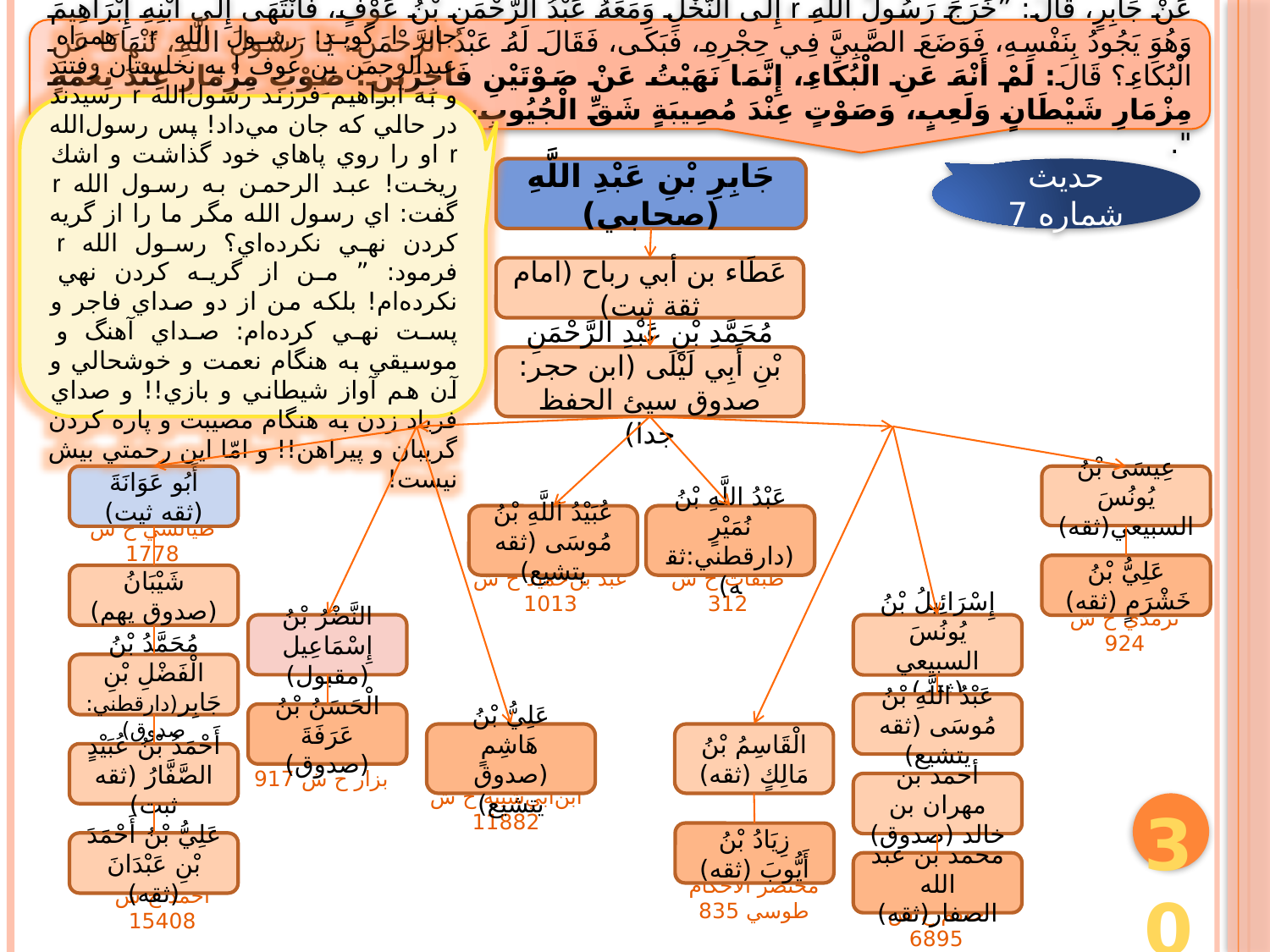

عَنْ جَابِرٍ، قَالَ: ”خَرَجَ رَسُولُ اللَّهِ r إِلَى النَّخْلِ وَمَعَهُ عَبْدُ الرَّحْمَنِ بْنُ عَوْفٍ، فَانْتَهَى إِلَى ابْنِهِ إِبْرَاهِيمَ وَهُوَ يَجُودُ بِنَفْسِهِ، فَوَضَعَ الصَّبِيَّ فِي حِجْرِهِ، فَبَكَى، فَقَالَ لَهُ عَبْدُ الرَّحْمَنِ: يَا رَسُولَ اللَّهِ، تَنْهَانَا عَنِ الْبُكَاءِ؟ قَالَ: لَمْ أَنْهَ عَنِ الْبُكَاءِ، إِنَّمَا نَهَيْتُ عَنْ صَوْتَيْنِ فَاجِرَيْنِ: صَوْتِ مِزْمَارٍ عِنْدَ نِعْمَةٍ مِزْمَارِ شَيْطَانٍ وَلَعِبٍ، وَصَوْتٍ عِنْدَ مُصِيبَةٍ شَقِّ الْجُيُوبِ، وَرَنَّةِ شَيْطَانٍ، وَإِنَّمَا هَذِهِ رَحْمَةٌ ".
جابر ا گويد: رسول الله r  همراه عبدالرحمن بن عوف ا به نخلستان رفتند و به ابراهيم فرزند رسول‌الله r رسيدند در حالي كه جان مي‌داد! پس رسول‌الله r او را روي پاهاي خود گذاشت و اشك ريخت! عبد الرحمن به رسول الله r گفت: اي رسول الله مگر ما را از گريه كردن نهي نكرده‌اي؟ رسول الله r فرمود: ” من از گريه كردن نهي نكرده‌ام! بلكه من از دو صداي فاجر و پست نهي كرده‌ام: صداي آهنگ و موسيقي به هنگام نعمت و خوشحالي و آن هم آواز شيطاني و بازي!! و صداي فرياد زدن به هنگام مصيبت و پاره كردن گريبان و پيراهن!! و امّا اين رحمتي بيش نيست!
حديث شماره 7
جَابِرِ بْنِ عَبْدِ اللَّهِ (صحابي)
عَطَاء بن أبي رباح (امام ثقة ثبت)
مُحَمَّدِ بْنِ عَبْدِ الرَّحْمَنِ بْنِ أَبِي لَيْلَى (ابن حجر: صدوق سيئ الحفظ جدا)
أَبُو عَوَانَةَ (ثقه ثيت)
عِيسَى بْنُ يُونُسَ السبيعي(ثقه)
عُبَيْدُ اللَّهِ بْنُ مُوسَى (ثقه يتشيع)
عَبْدُ اللَّهِ بْنُ نُمَيْرٍ (دارقطني:ثقه)
طيالسي ح ش 1778
عَلِيُّ بْنُ خَشْرَمٍ (ثقه)
شَيْبَانُ (صدوق يهم)
عبد بن‌حميد ح ش 1013
طبقات ح ش 312
ترمذي ح ش 924
النَّضْرُ بْنُ إِسْمَاعِيل (مقبول)
إِسْرَائِيلُ بْنُ يُونُسَ السبيعي (ثقه)
مُحَمَّدُ بْنُ الْفَضْلِ بْنِ جَابِر(دارقطني: صدوق)
عَبْدُ اللَّهِ بْنُ مُوسَى (ثقه يتشيع)
الْحَسَنُ بْنُ عَرَفَةَ (صدوق)
عَلِيُّ بْنُ هَاشِمٍ (صدوق يتشيع)
الْقَاسِمُ بْنُ مَالِكٍ (ثقه)
أَحْمَدُ بْنُ عُبَيْدٍ الصَّفَّارُ (ثقه ثبت)
بزار ح ش 917
أحمد بن مهران بن خالد (صدوق)
ابن‌ابي‌شيبه ح ش 11882
30
زِيَادُ بْنُ أَيُّوبَ (ثقه)
عَلِيُّ بْنُ أَحْمَدَ بْنِ عَبْدَانَ (ثقه)
محمد بن عبد الله الصفار(ثقه)
مختصر الاحكام طوسي 835
احمد ح ش 15408
حاكم ح ش 6895